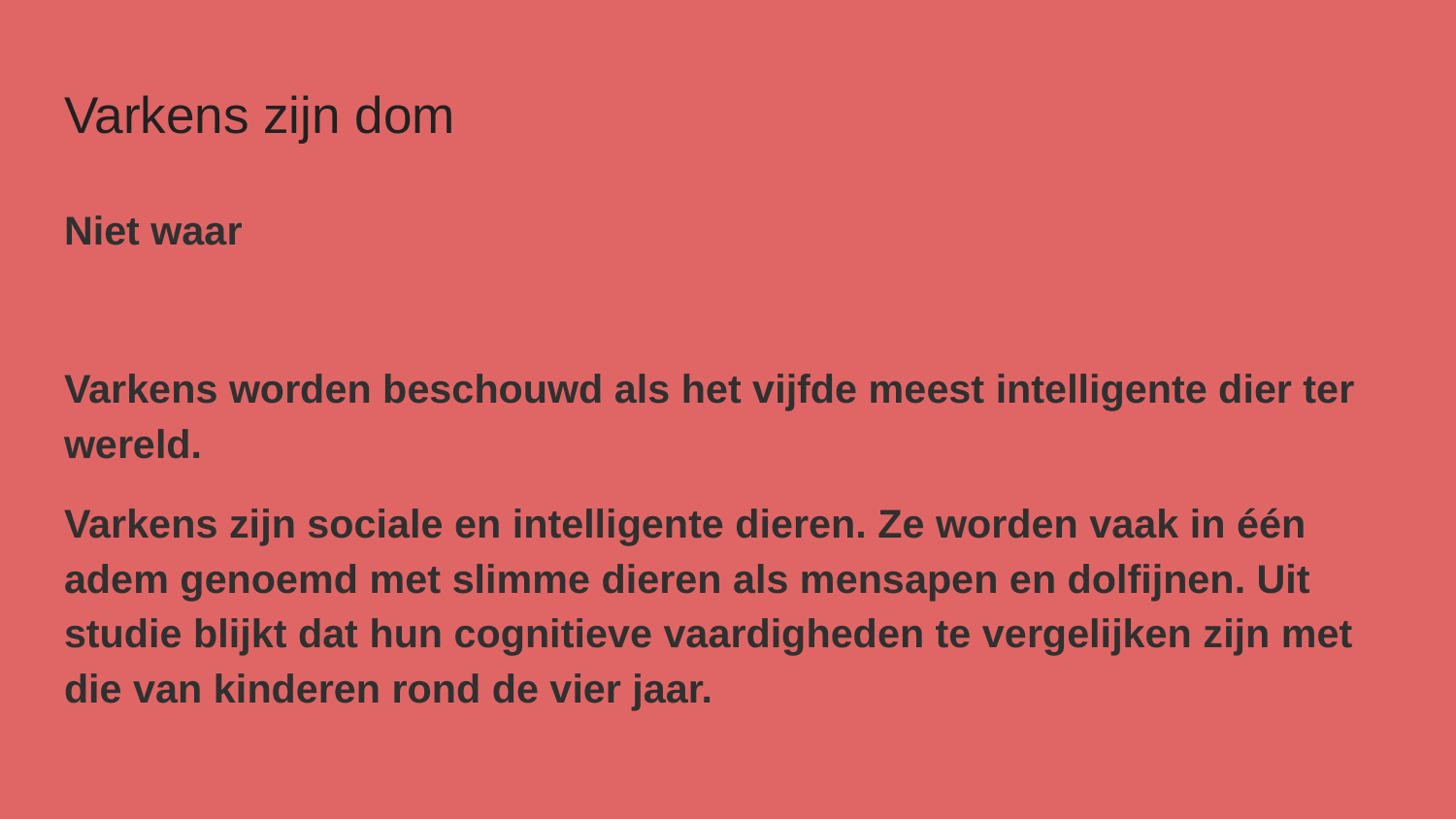

# Varkens zijn dom
Niet waar

Varkens worden beschouwd als het vijfde meest intelligente dier ter wereld.
Varkens zijn sociale en intelligente dieren. Ze worden vaak in één adem genoemd met slimme dieren als mensapen en dolfijnen. Uit studie blijkt dat hun cognitieve vaardigheden te vergelijken zijn met die van kinderen rond de vier jaar.